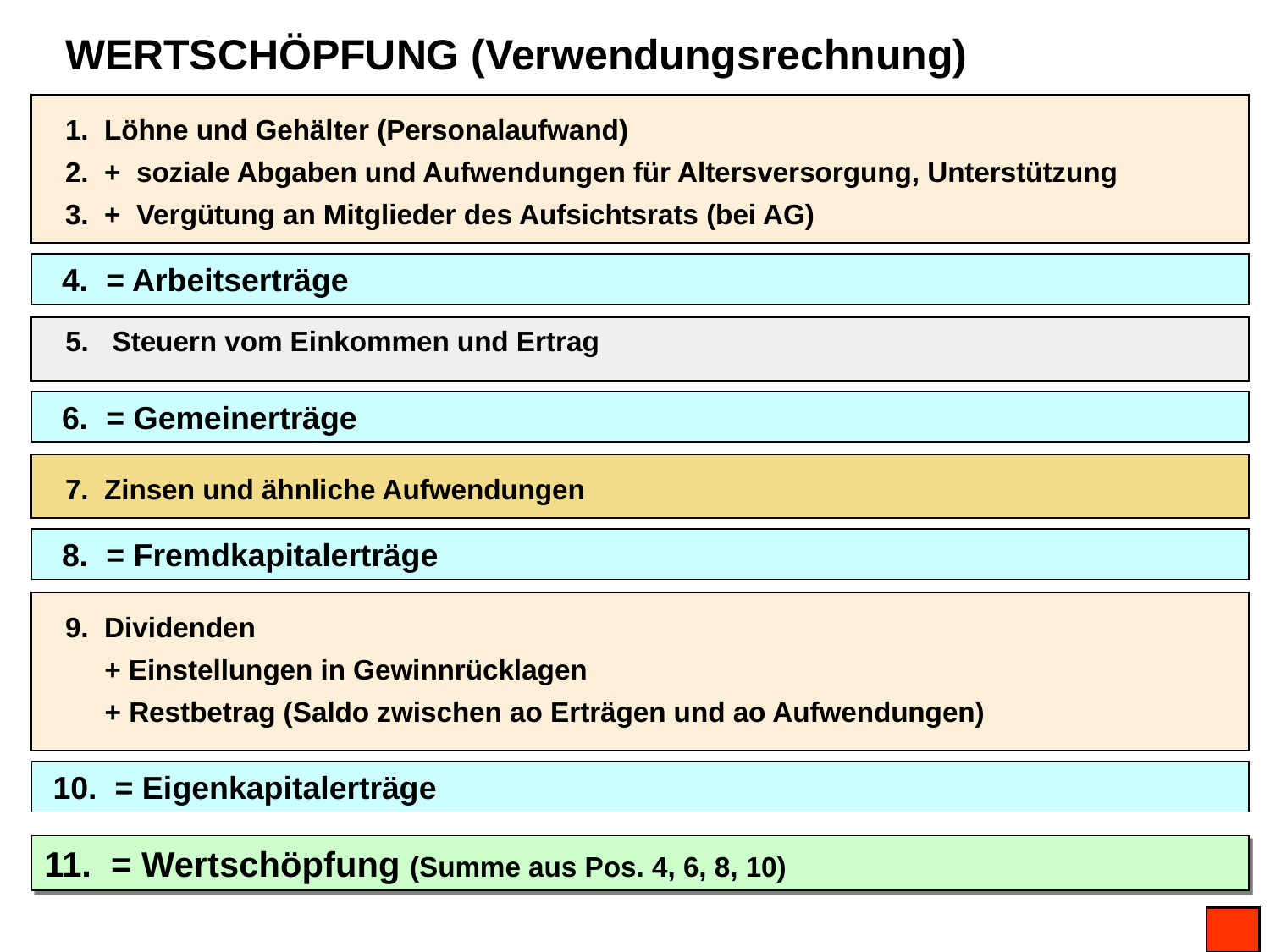

WERTSCHÖPFUNG (Verwendungsrechnung)

1.  Löhne und Gehälter (Personalaufwand)
2.  +  soziale Abgaben und Aufwendungen für Altersversorgung, Unterstützung
3.  +  Vergütung an Mitglieder des Aufsichtsrats (bei AG)
  4.  = Arbeitserträge

5.   Steuern vom Einkommen und Ertrag
  6.  = Gemeinerträge

7.  Zinsen und ähnliche Aufwendungen
  8.  = Fremdkapitalerträge

9.  Dividenden
     + Einstellungen in Gewinnrücklagen
     + Restbetrag (Saldo zwischen ao Erträgen und ao Aufwendungen)
 10.  = Eigenkapitalerträge
11.  = Wertschöpfung (Summe aus Pos. 4, 6, 8, 10)